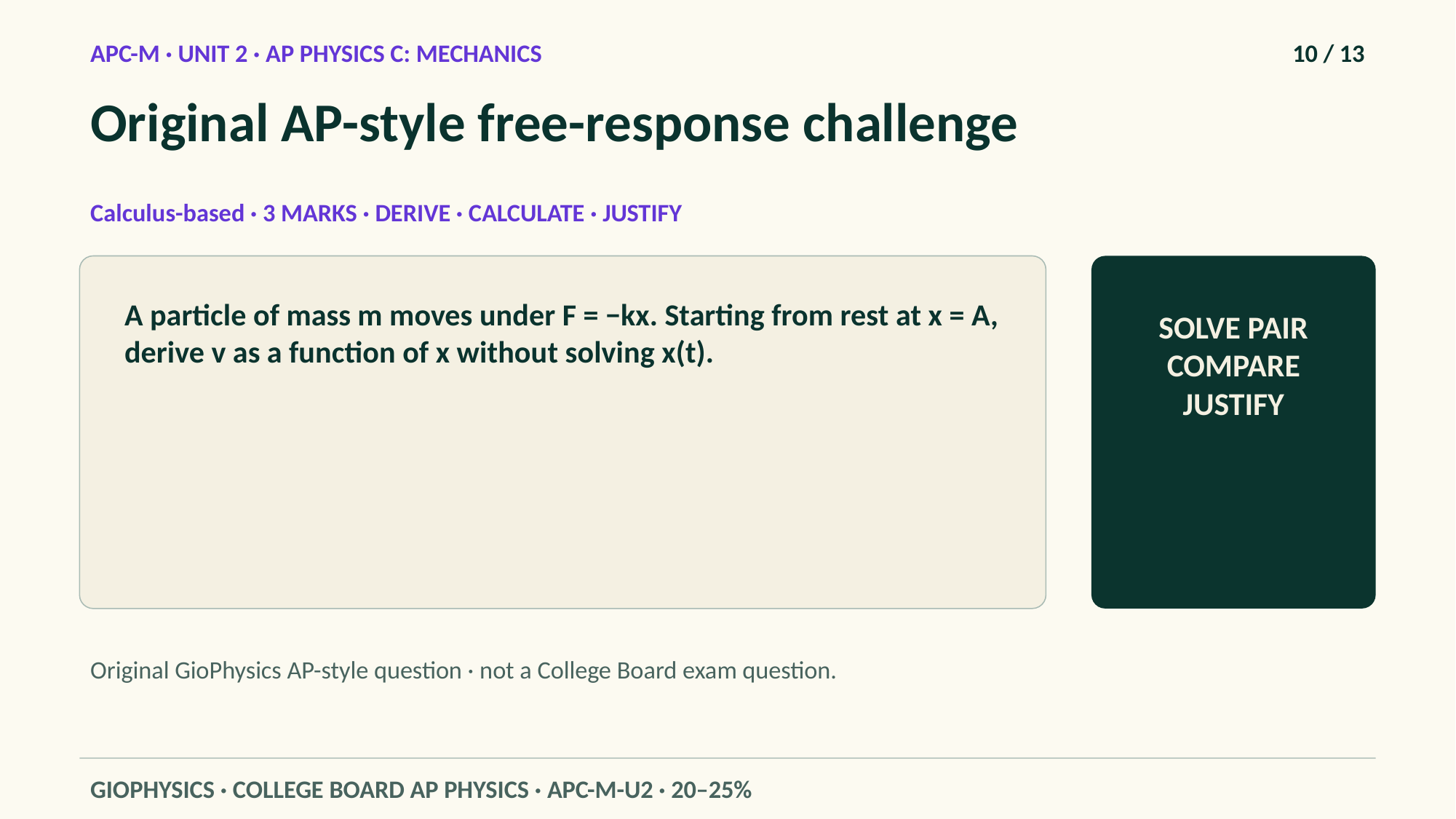

APC-M · UNIT 2 · AP PHYSICS C: MECHANICS
10 / 13
Original AP-style free-response challenge
Calculus-based · 3 MARKS · DERIVE · CALCULATE · JUSTIFY

A particle of mass m moves under F = −kx. Starting from rest at x = A, derive v as a function of x without solving x(t).
SOLVE PAIR COMPARE JUSTIFY
Original GioPhysics AP-style question · not a College Board exam question.

GIOPHYSICS · COLLEGE BOARD AP PHYSICS · APC-M-U2 · 20–25%